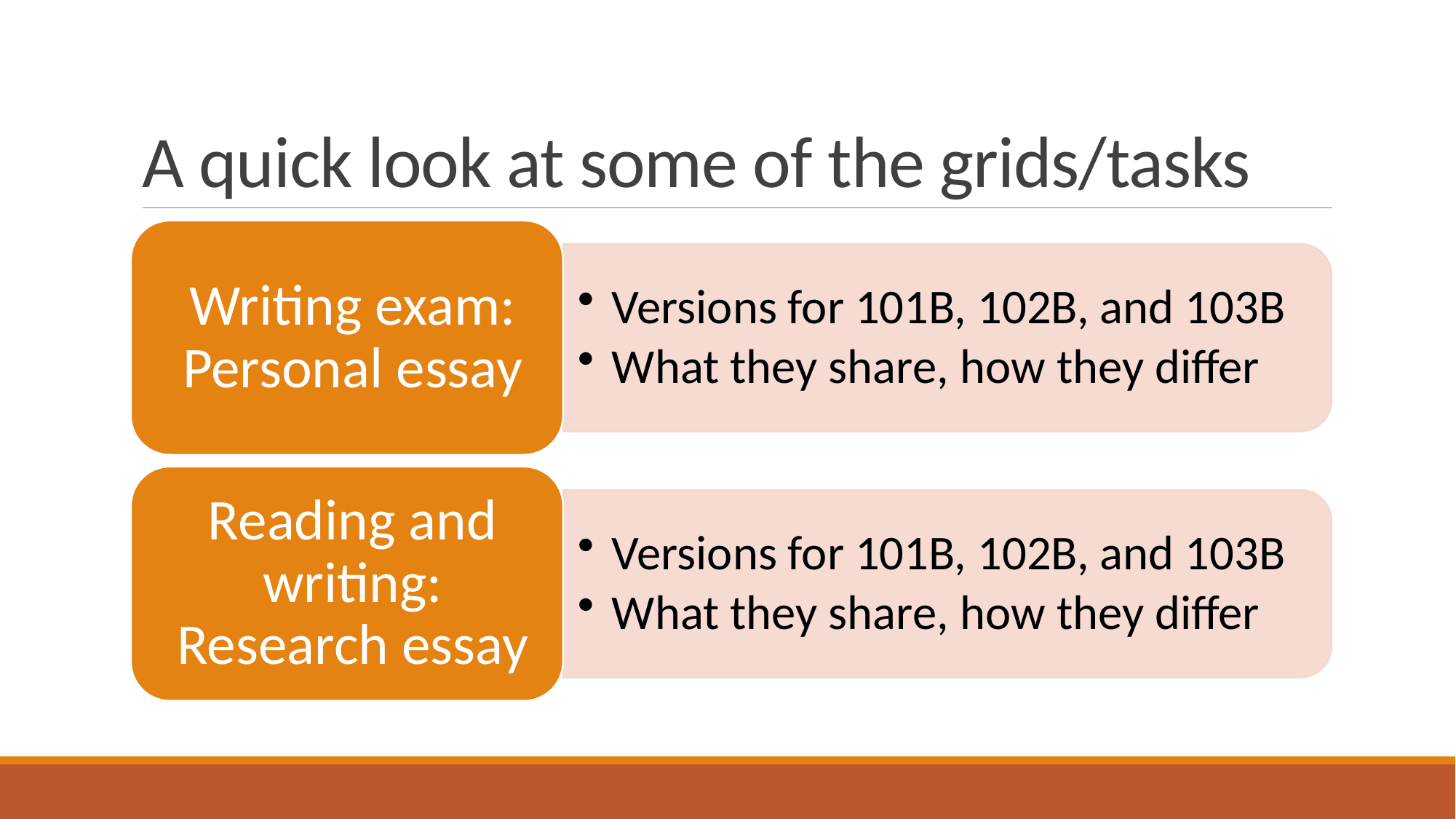

# A quick look at some of the grids/tasks
Versions for 101B, 102B, and 103B
What they share, how they differ
Writing exam: Personal essay
Versions for 101B, 102B, and 103B
What they share, how they differ
Reading and writing: Research essay